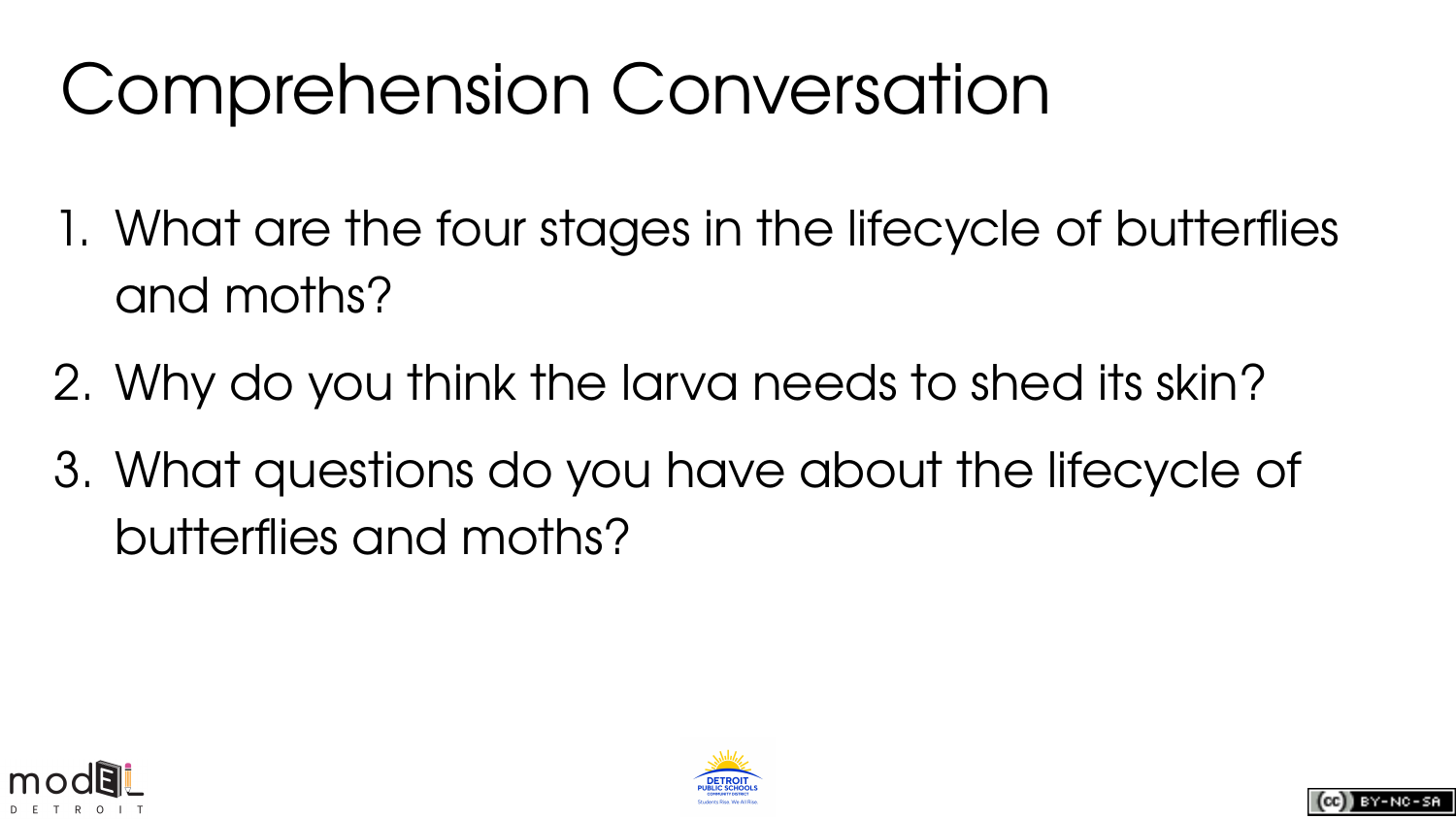

# Comprehension Conversation

What are the four stages in the lifecycle of butterflies and moths?
Why do you think the larva needs to shed its skin?
What questions do you have about the lifecycle of butterflies and moths?